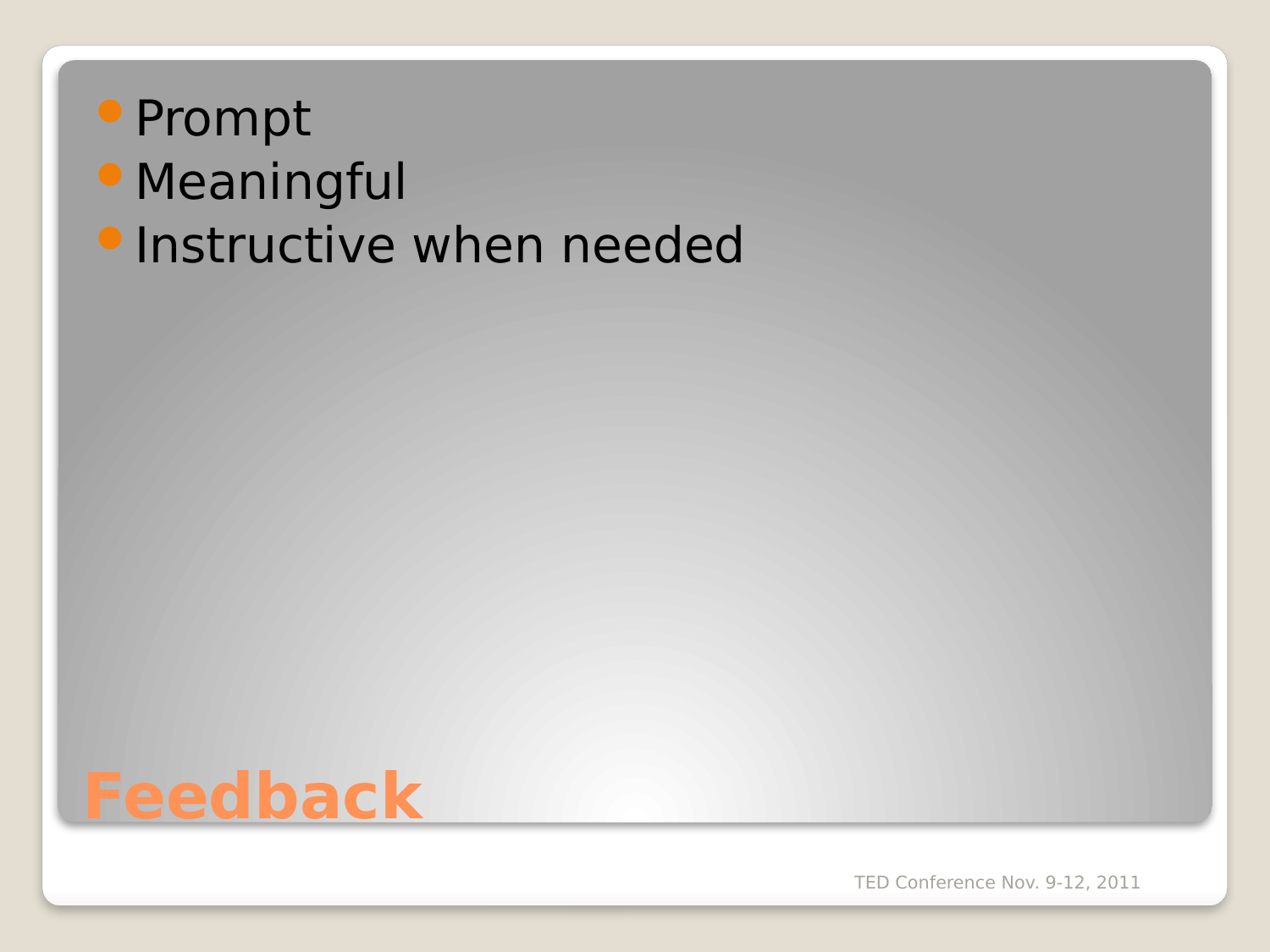

Prompt
Meaningful
Instructive when needed

# Feedback
TED Conference Nov. 9-12, 2011